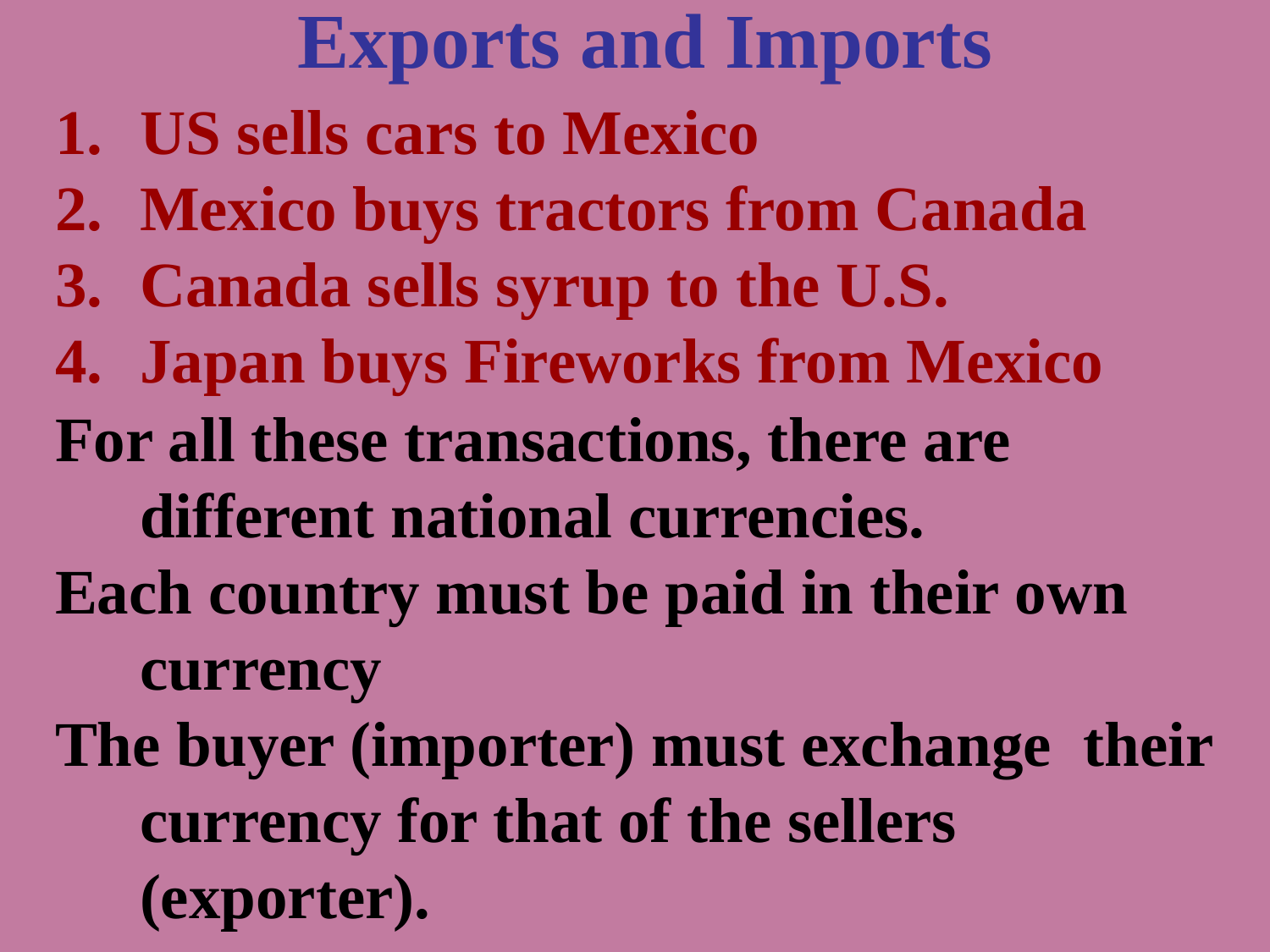

# Exports and Imports
US sells cars to Mexico
Mexico buys tractors from Canada
Canada sells syrup to the U.S.
Japan buys Fireworks from Mexico

For all these transactions, there are different national currencies.
Each country must be paid in their own currency
The buyer (importer) must exchange  their currency for that of the sellers (exporter).